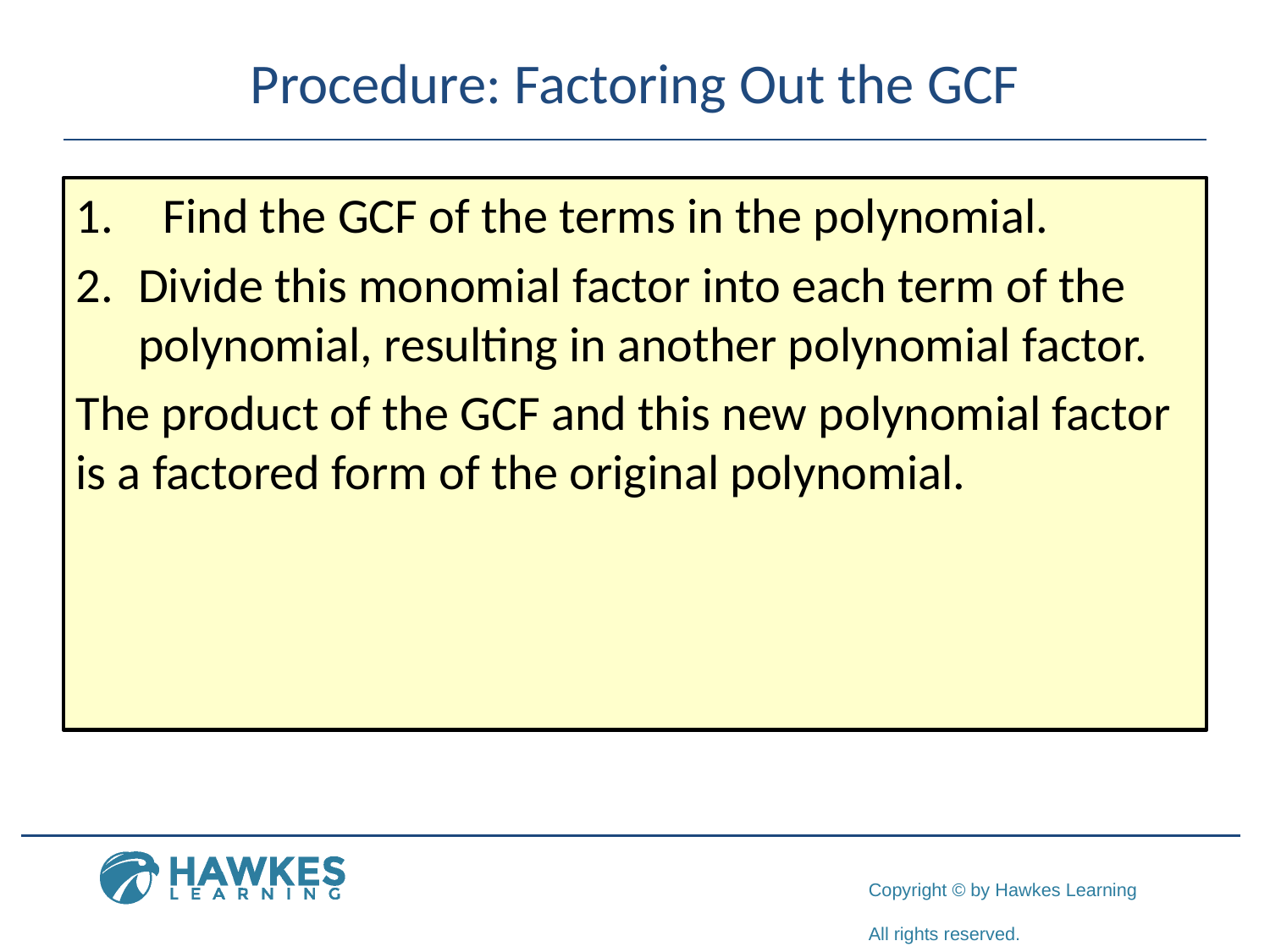

# Procedure: Factoring Out the GCF
1.	Find the GCF of the terms in the polynomial.
2.	Divide this monomial factor into each term of the polynomial, resulting in another polynomial factor.
The product of the GCF and this new polynomial factor is a factored form of the original polynomial.